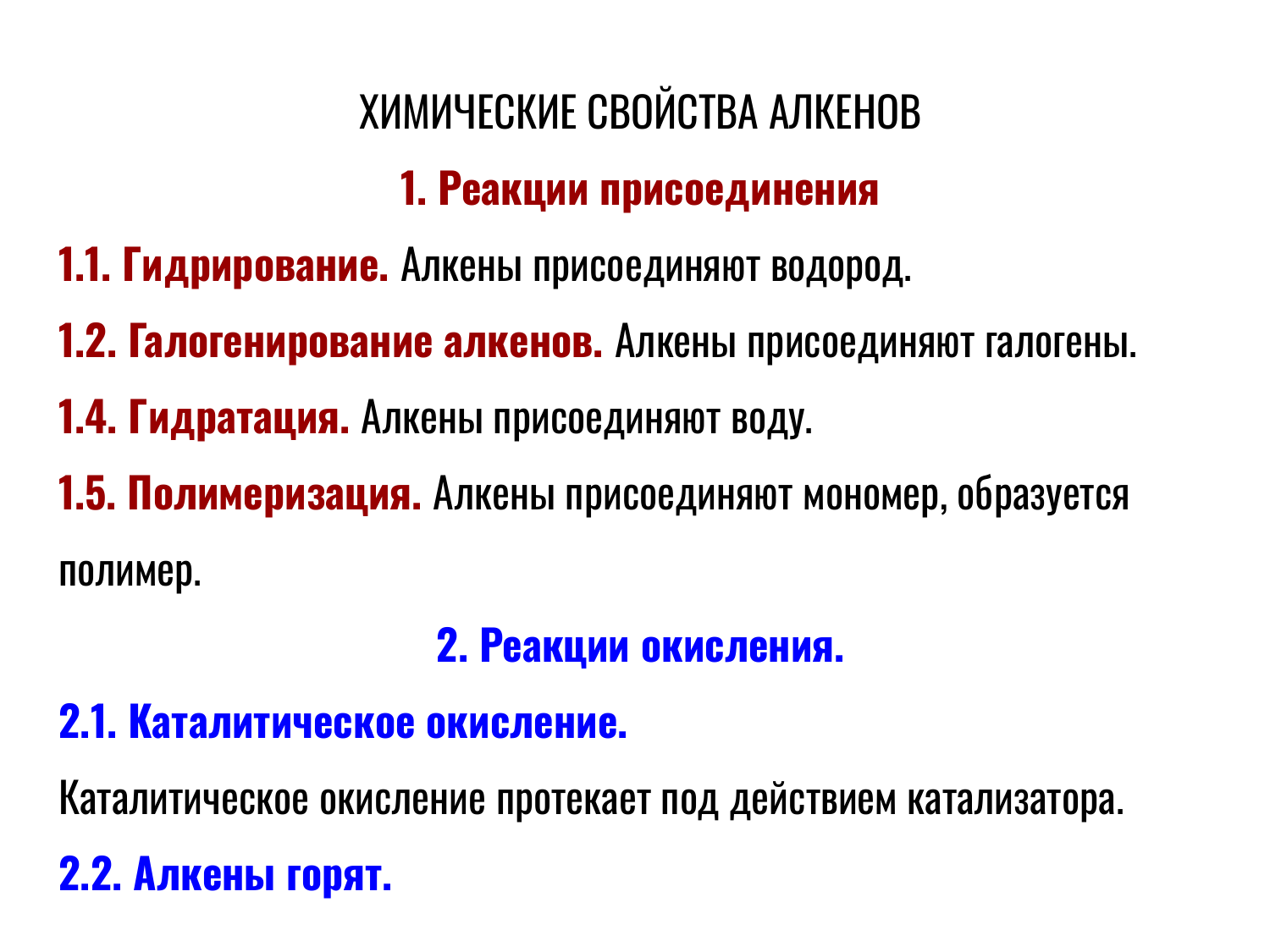

ХИМИЧЕСКИЕ СВОЙСТВА АЛКЕНОВ
1. Реакции присоединения
1.1. Гидрирование. Алкены присоединяют водород.
1.2. Галогенирование алкенов. Алкены присоединяют галогены.
1.4. Гидратация. Алкены присоединяют воду.
1.5. Полимеризация. Алкены присоединяют мономер, образуется полимер.
2. Реакции окисления.
2.1. Каталитическое окисление.
Каталитическое окисление протекает под действием катализатора.
2.2. Алкены горят.